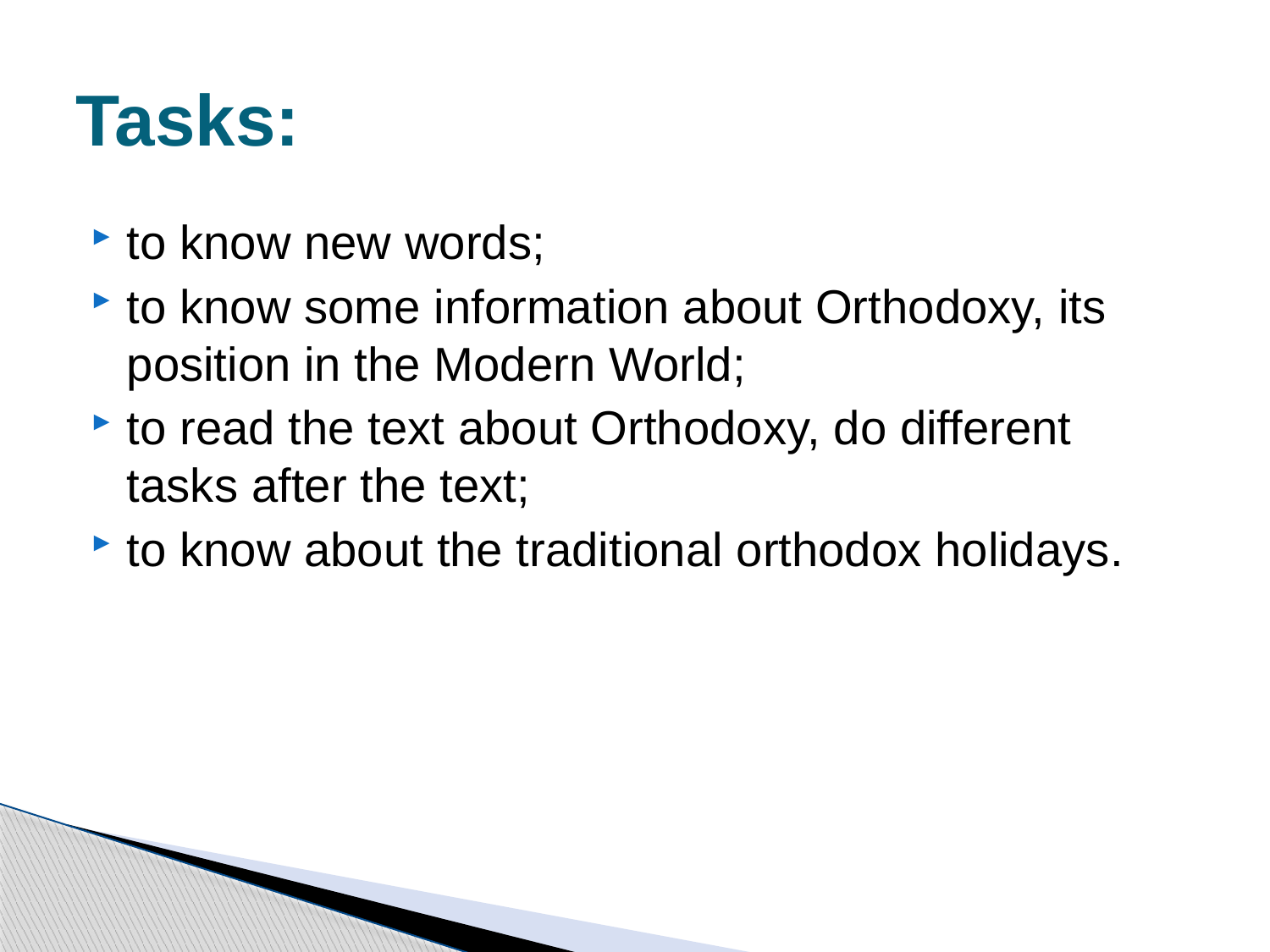

# Tasks:
to know new words;
to know some information about Orthodoxy, its position in the Modern World;
to read the text about Orthodoxy, do different tasks after the text;
to know about the traditional orthodox holidays.